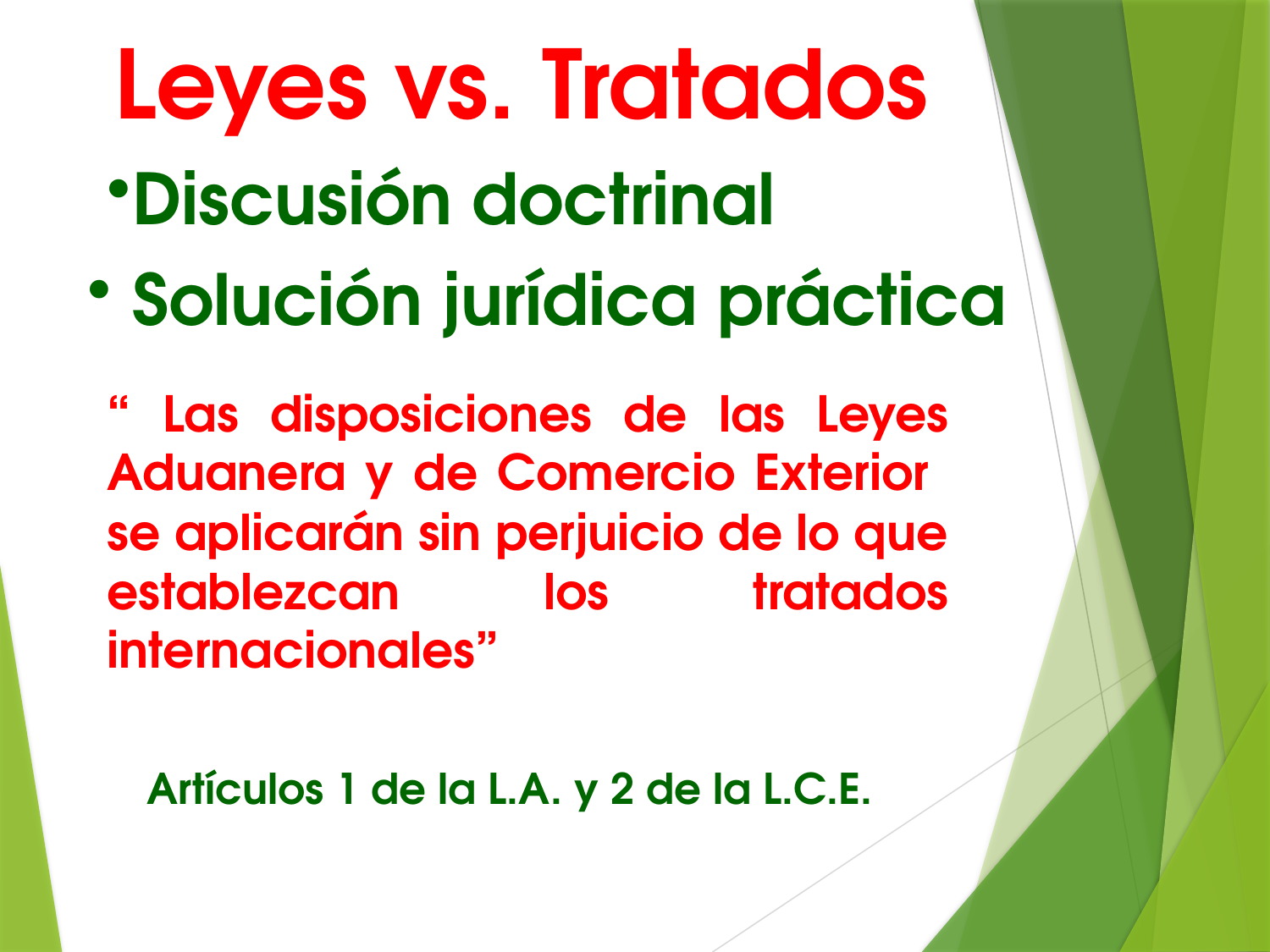

Leyes vs. Tratados
Discusión doctrinal
 Solución jurídica práctica
“ Las disposiciones de las Leyes Aduanera y de Comercio Exterior  se aplicarán sin perjuicio de lo que establezcan los tratados internacionales”
Artículos 1 de la L.A. y 2 de la L.C.E.